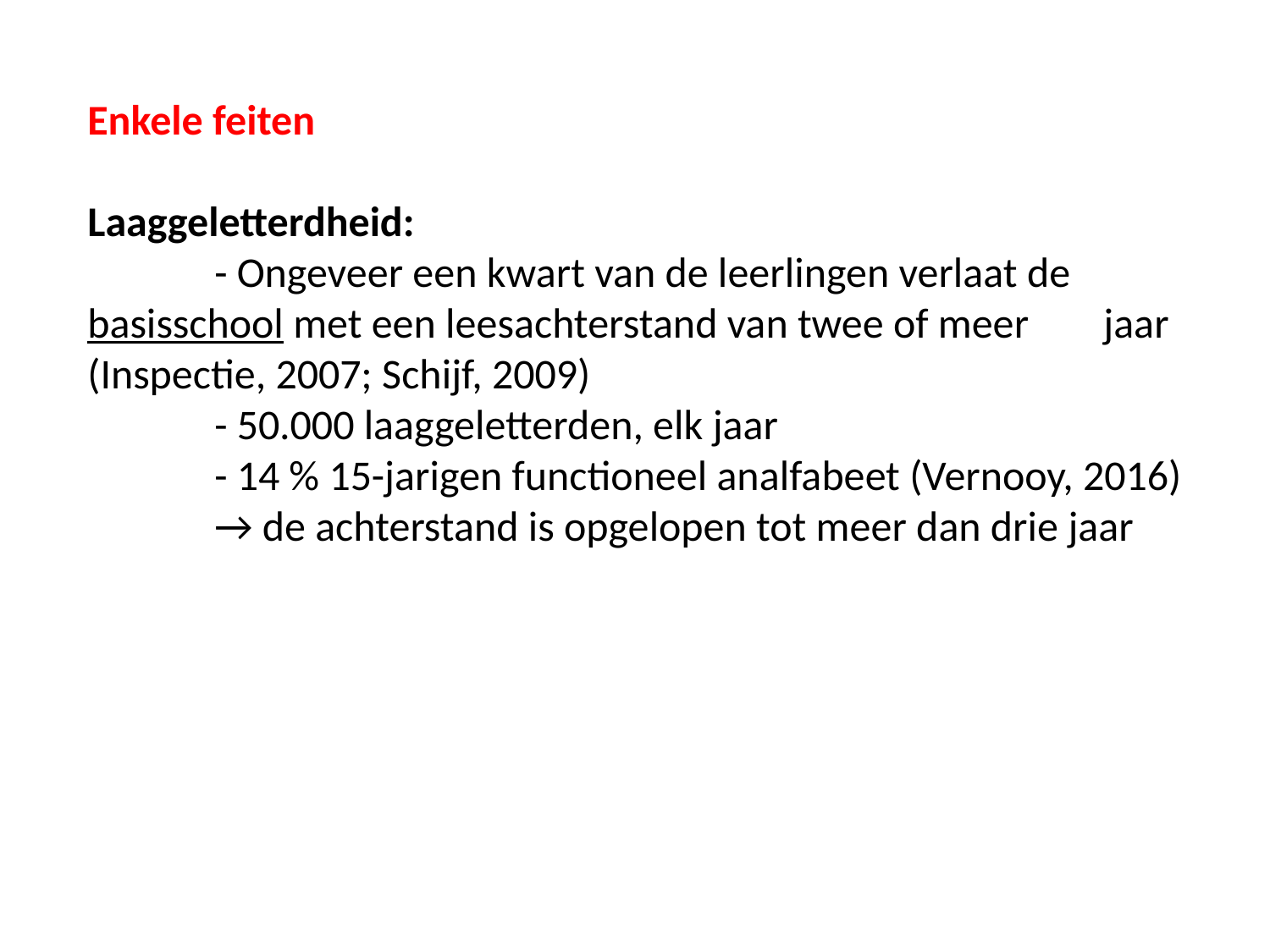

Enkele feiten
Laaggeletterdheid:
	- Ongeveer een kwart van de leerlingen verlaat de 	basisschool met een leesachterstand van twee of meer 	jaar (Inspectie, 2007; Schijf, 2009)
	- 50.000 laaggeletterden, elk jaar
	- 14 % 15-jarigen functioneel analfabeet (Vernooy, 2016)
	→ de achterstand is opgelopen tot meer dan drie jaar